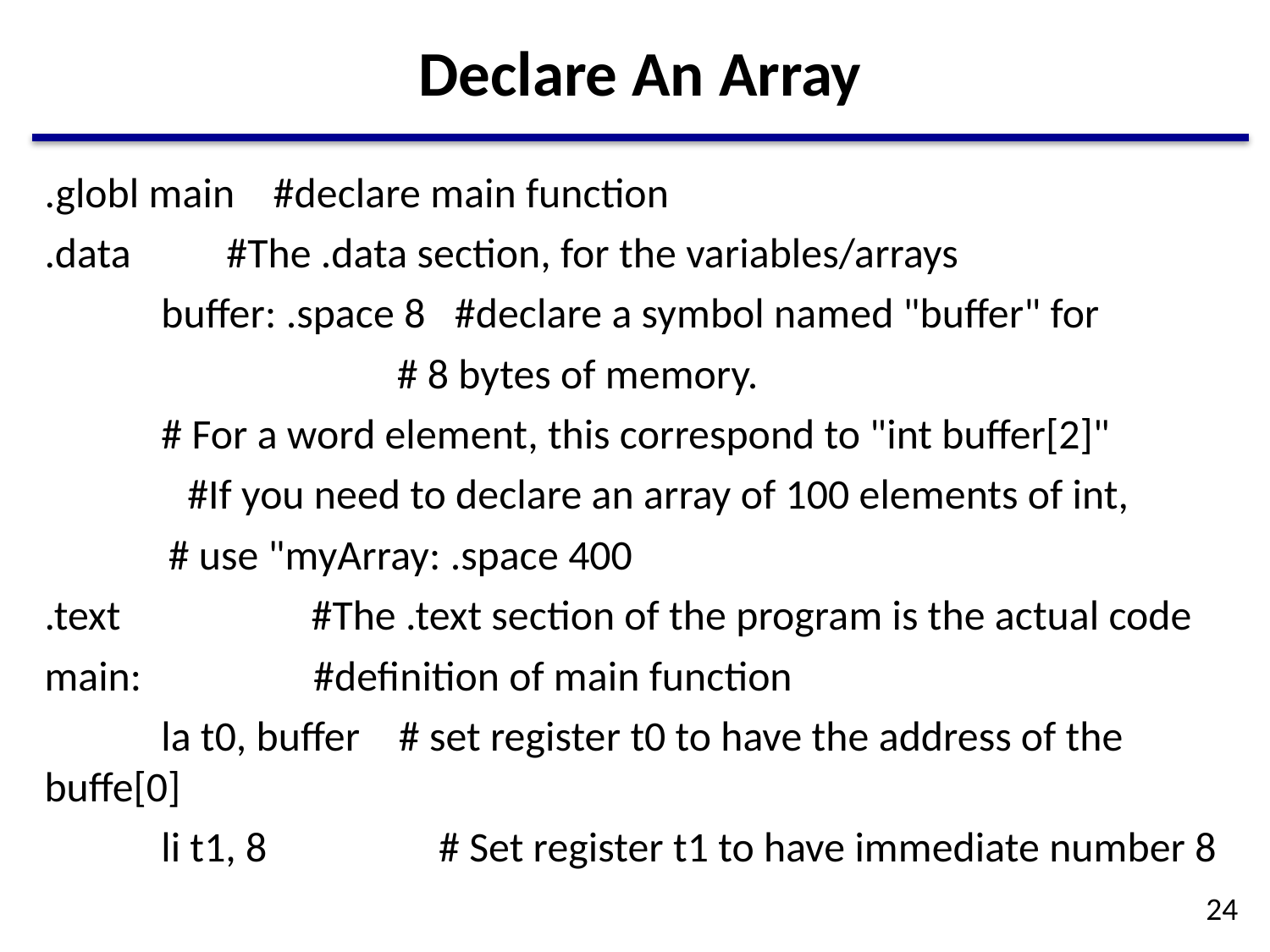

# Declare An Array
.globl main    #declare main function
.data          #The .data section, for the variables/arrays
	buffer: .space 8   #declare a symbol named "buffer" for
                                     # 8 bytes of memory.
		# For a word element, this correspond to "int buffer[2]"
               #If you need to declare an array of 100 elements of int,
             # use "myArray: .space 400
.text                    #The .text section of the program is the actual code
main:                  #definition of main function
	la t0, buffer    # set register t0 to have the address of the buffe[0]
	li t1, 8                  # Set register t1 to have immediate number 8
24